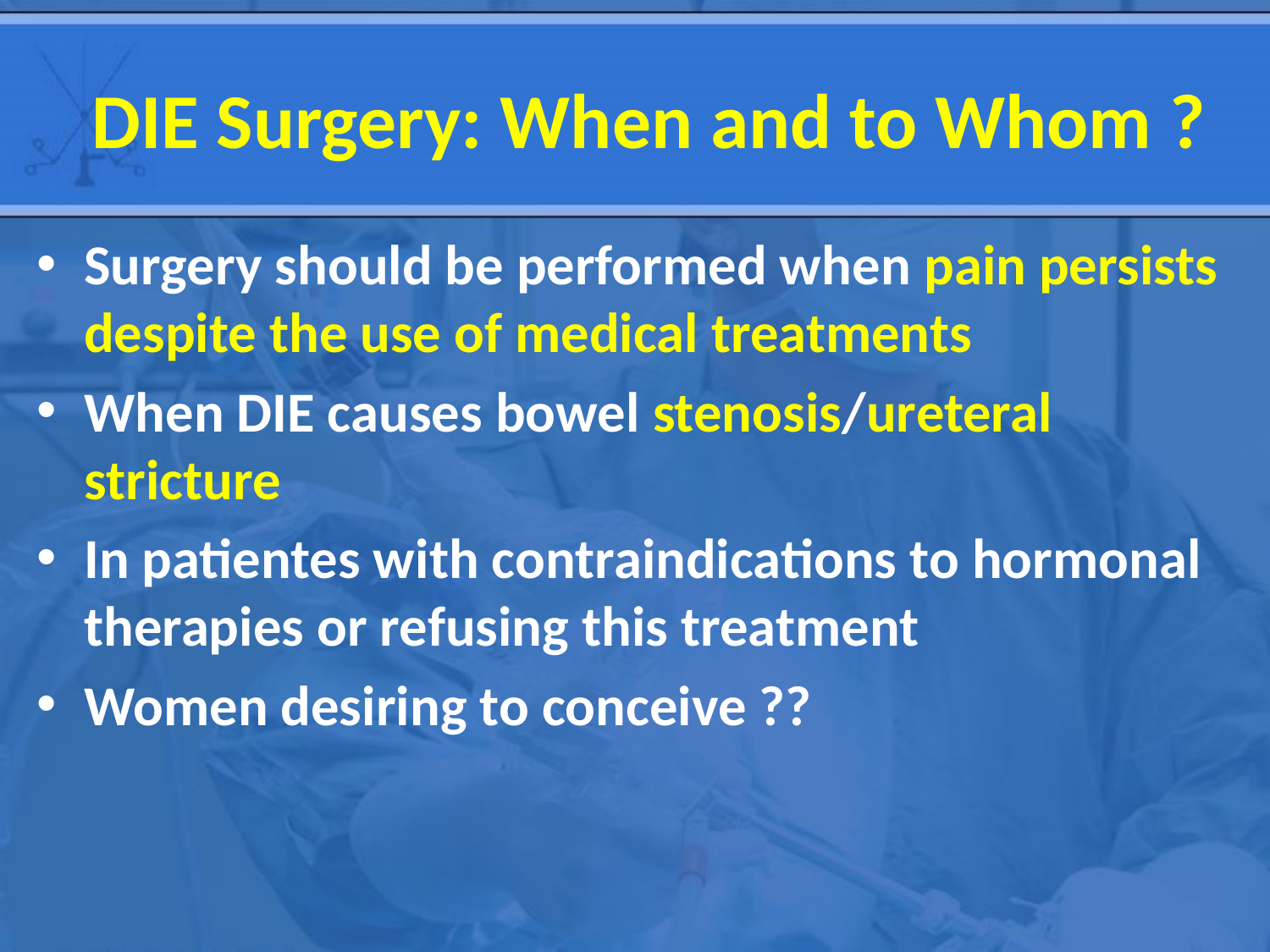

# DIE Surgery: When and to Whom ?
Surgery should be performed when pain persists despite the use of medical treatments
When DIE causes bowel stenosis/ureteral stricture
In patientes with contraindications to hormonal therapies or refusing this treatment
Women desiring to conceive ??